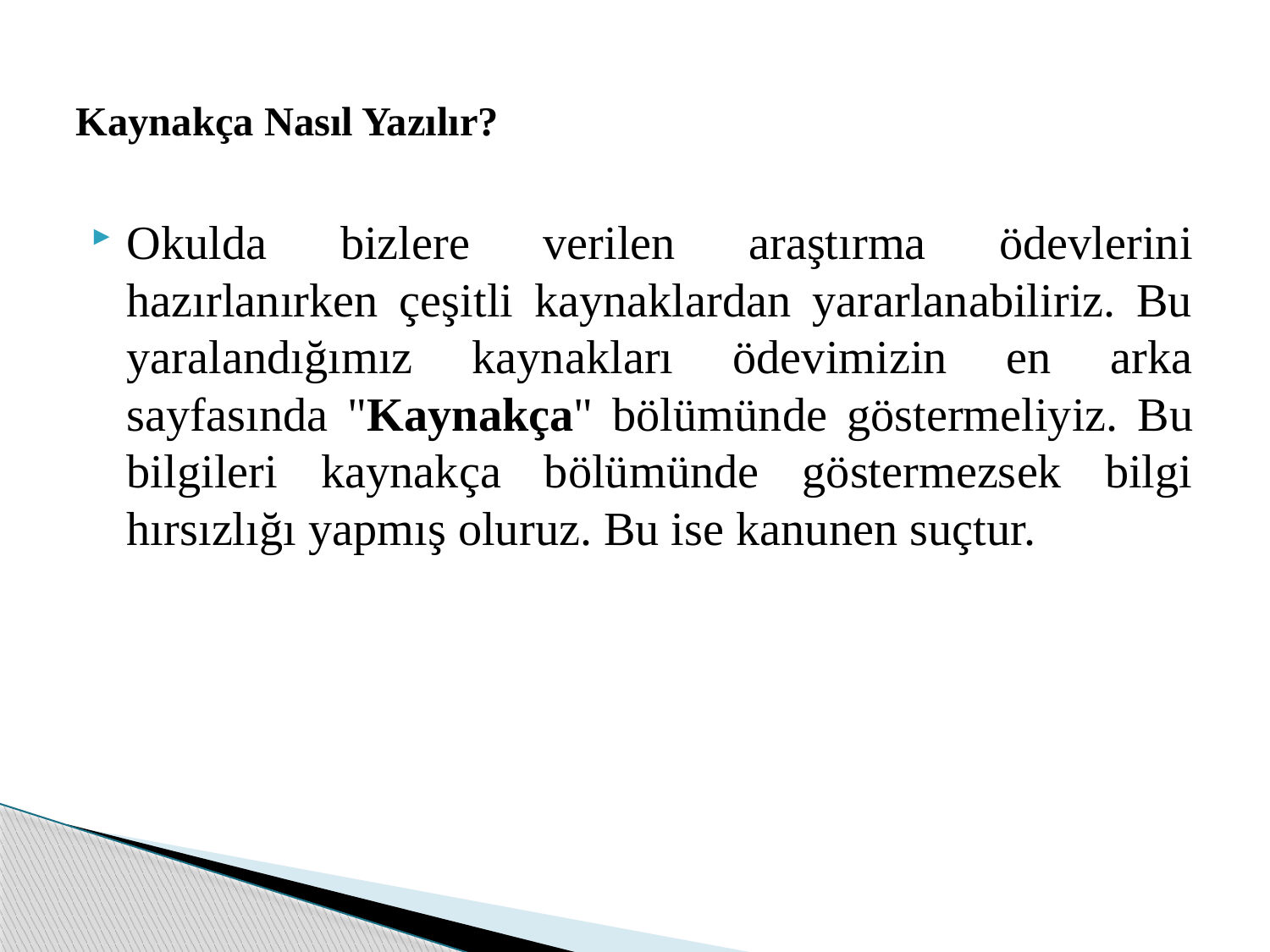

# Kaynakça Nasıl Yazılır?
Okulda bizlere verilen araştırma ödevlerini hazırlanırken çeşitli kaynaklardan yararlanabiliriz. Bu yaralandığımız kaynakları ödevimizin en arka sayfasında "Kaynakça" bölümünde göstermeliyiz. Bu bilgileri kaynakça bölümünde göstermezsek bilgi hırsızlığı yapmış oluruz. Bu ise kanunen suçtur.